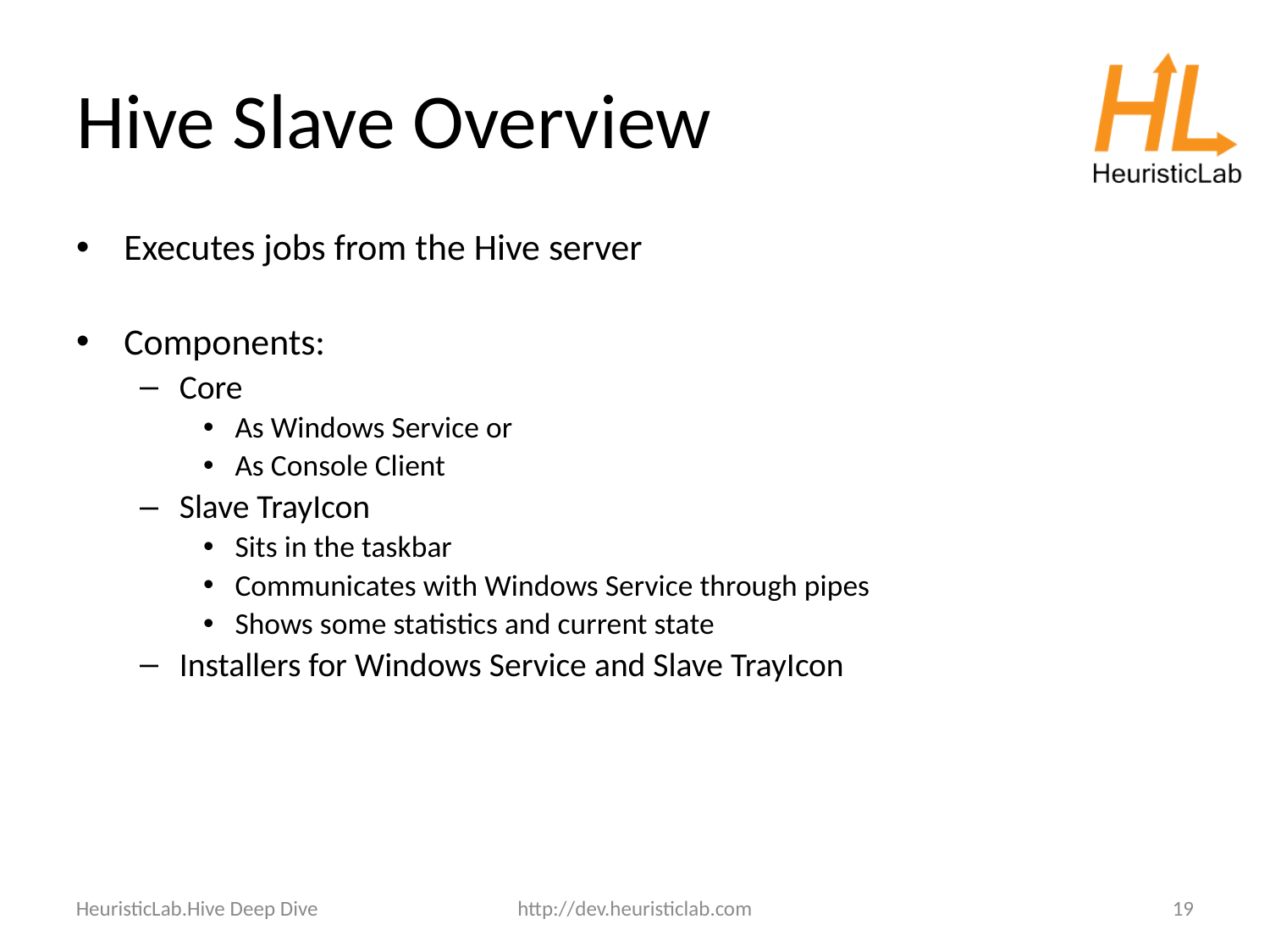

Executes jobs from the Hive server

Components:
Core
As Windows Service or
As Console Client
Slave TrayIcon
Sits in the taskbar
Communicates with Windows Service through pipes
Shows some statistics and current state
Installers for Windows Service and Slave TrayIcon

Hive Slave Overview
HeuristicLab.Hive Deep Dive
http://dev.heuristiclab.com
19